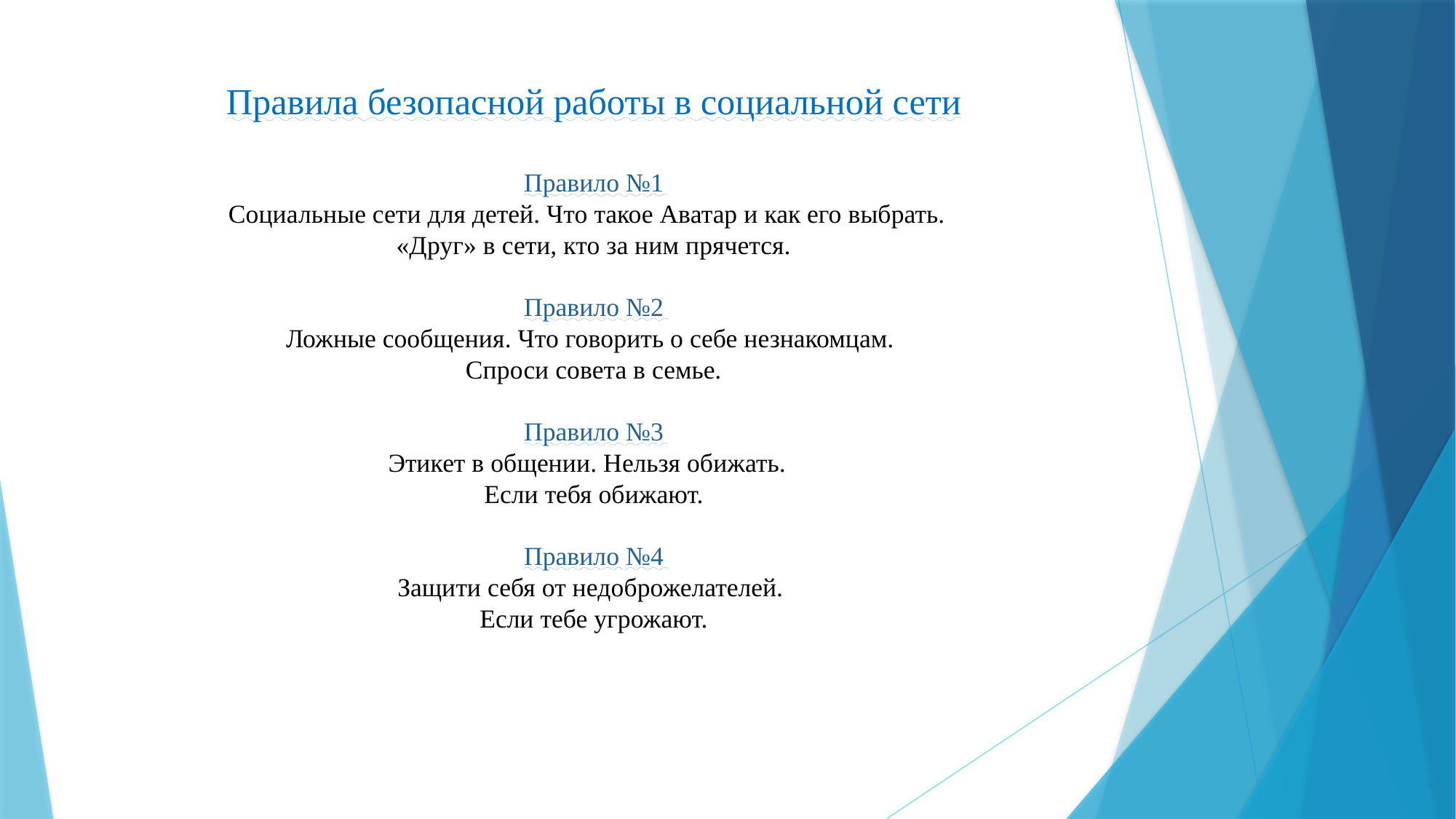

# Правила безопасной работы в социальной сети Правило №1 Социальные сети для детей. Что такое Аватар и как его выбрать. «Друг» в сети, кто за ним прячется. Правило №2 Ложные сообщения. Что говорить о себе незнакомцам. Спроси совета в семье. Правило №3 Этикет в общении. Нельзя обижать. Если тебя обижают. Правило №4 Защити себя от недоброжелателей. Если тебе угрожают.